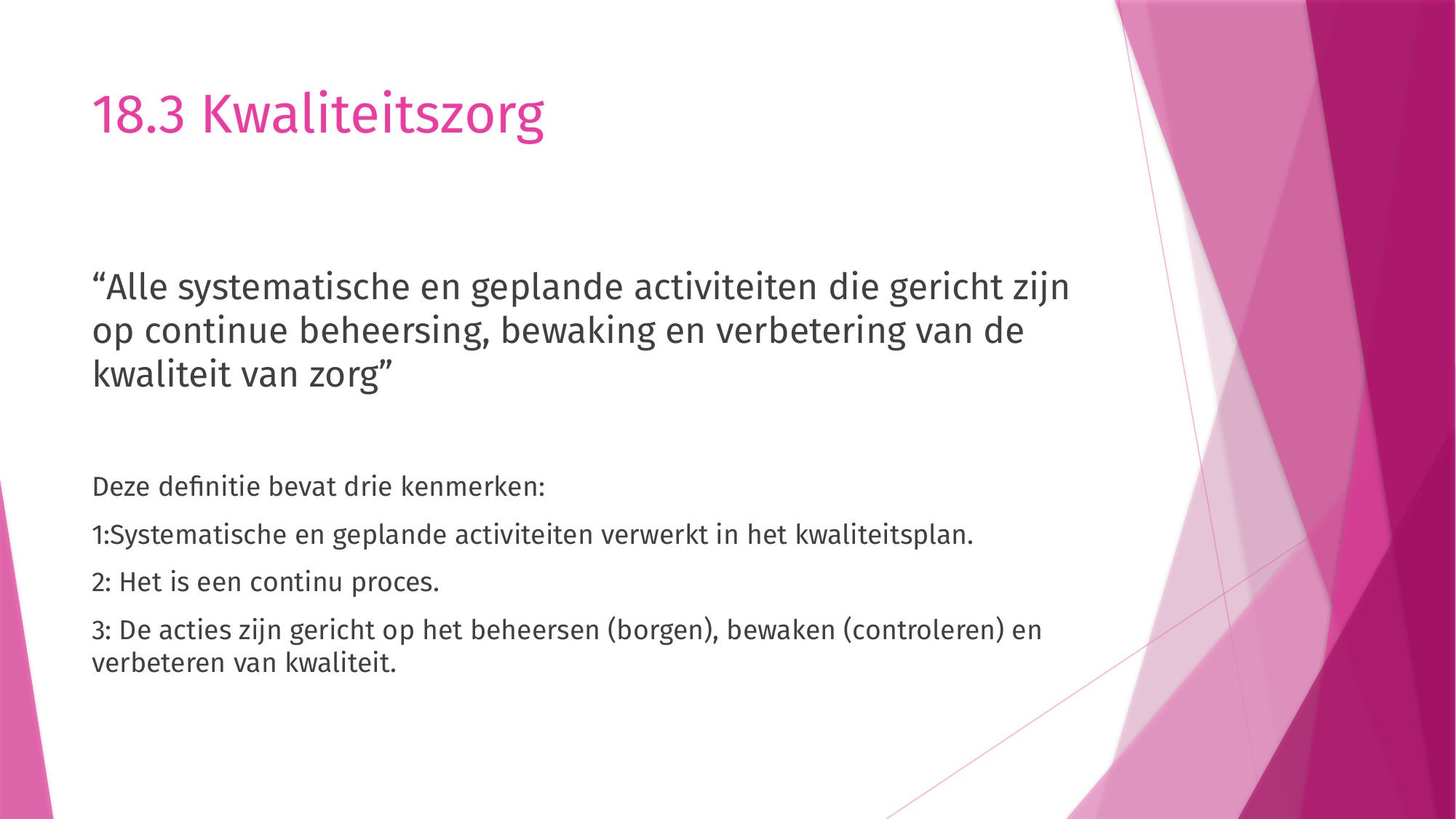

# 18.3 Kwaliteitszorg
“Alle systematische en geplande activiteiten die gericht zijn op continue beheersing, bewaking en verbetering van de kwaliteit van zorg”

Deze definitie bevat drie kenmerken:
1:Systematische en geplande activiteiten verwerkt in het kwaliteitsplan.
2: Het is een continu proces.
3: De acties zijn gericht op het beheersen (borgen), bewaken (controleren) en verbeteren van kwaliteit.